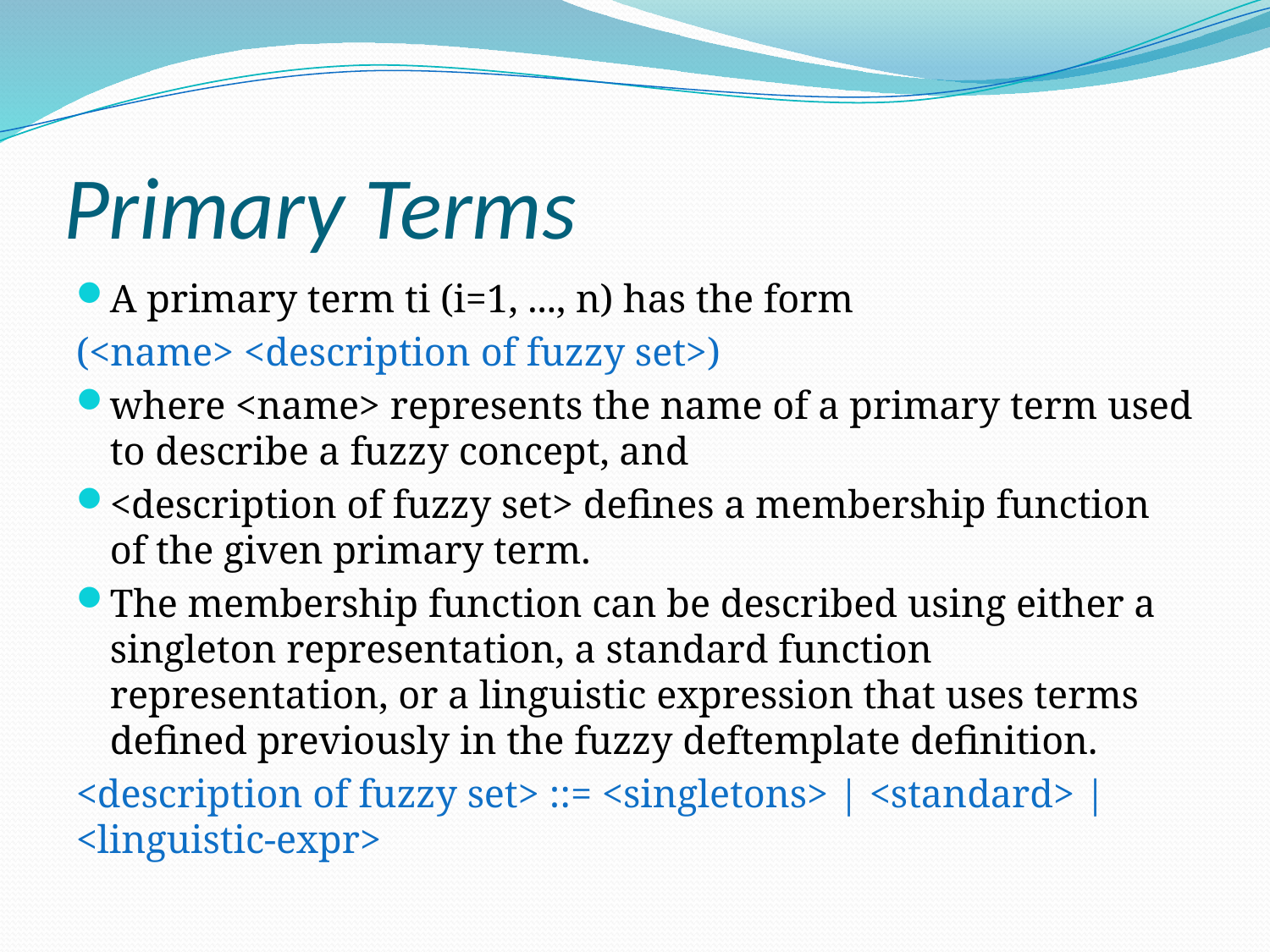

# Primary Terms
A primary term ti (i=1, ..., n) has the form
(<name> <description of fuzzy set>)
where <name> represents the name of a primary term used to describe a fuzzy concept, and
<description of fuzzy set> defines a membership function of the given primary term.
The membership function can be described using either a singleton representation, a standard function representation, or a linguistic expression that uses terms defined previously in the fuzzy deftemplate definition.
<description of fuzzy set> ::= <singletons> | <standard> | <linguistic-expr>